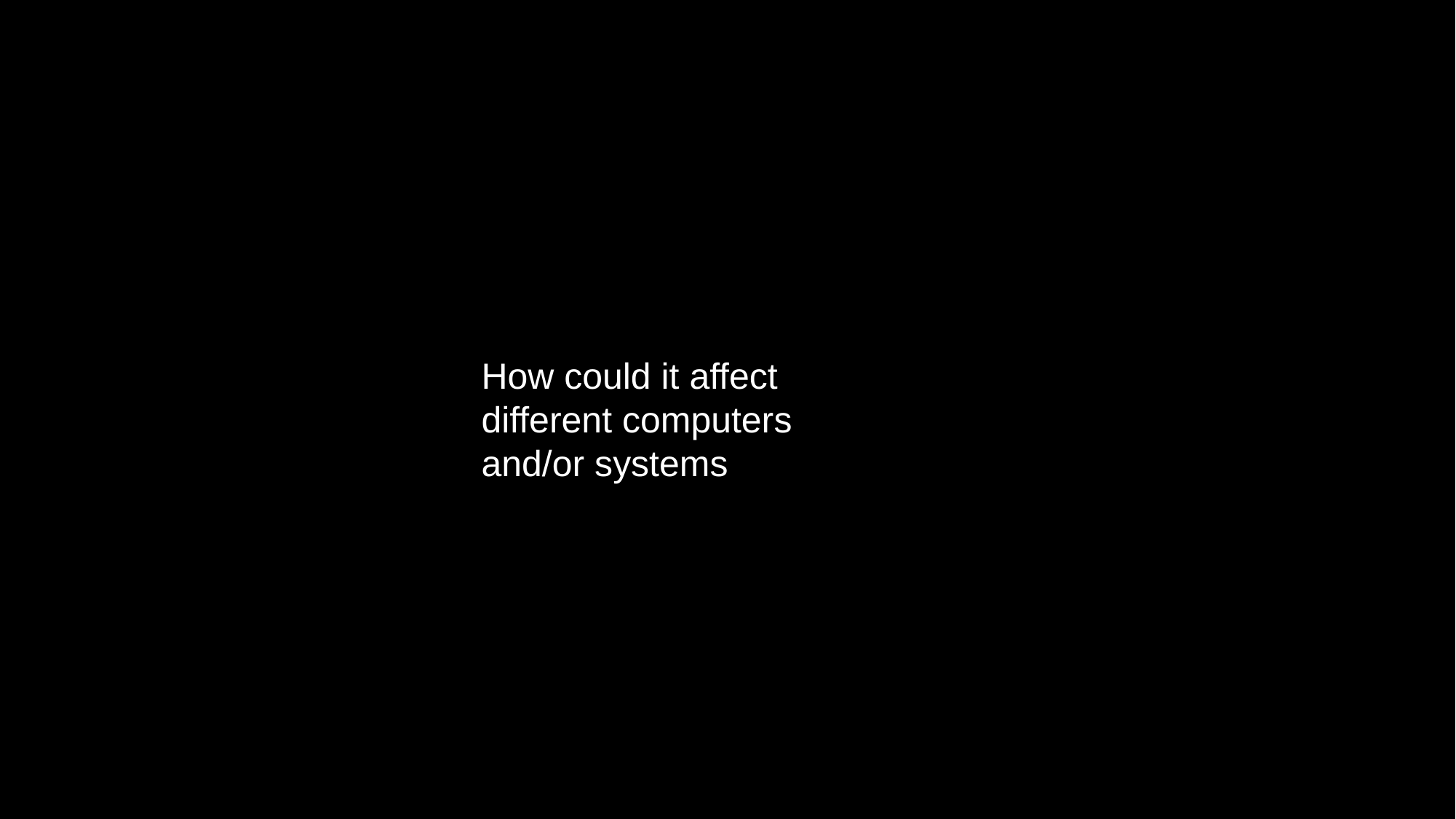

How could it affect different computers and/or systems